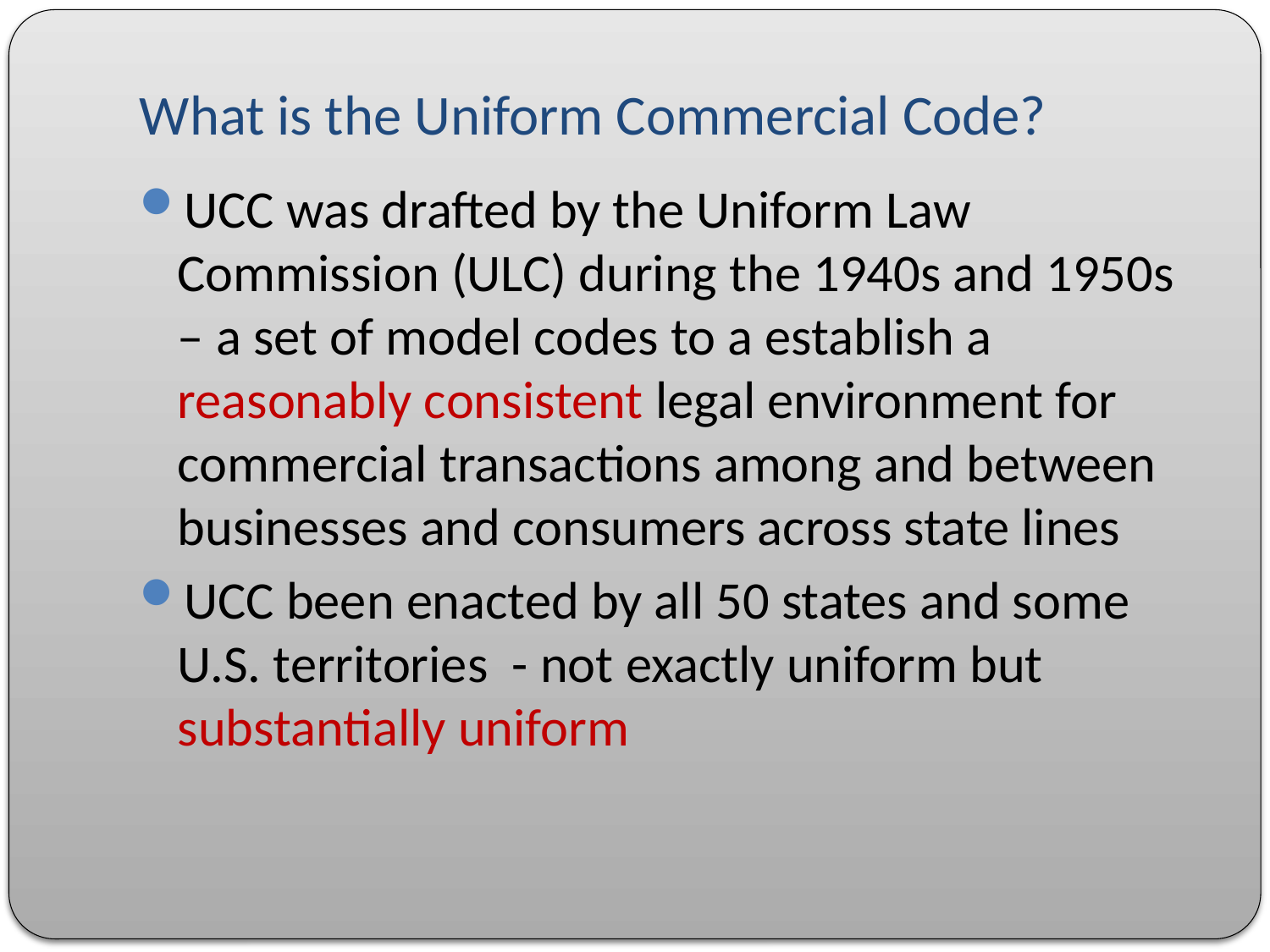

# What is the Uniform Commercial Code?
UCC was drafted by the Uniform Law Commission (ULC) during the 1940s and 1950s – a set of model codes to a establish a reasonably consistent legal environment for commercial transactions among and between businesses and consumers across state lines
UCC been enacted by all 50 states and some U.S. territories  - not exactly uniform but substantially uniform